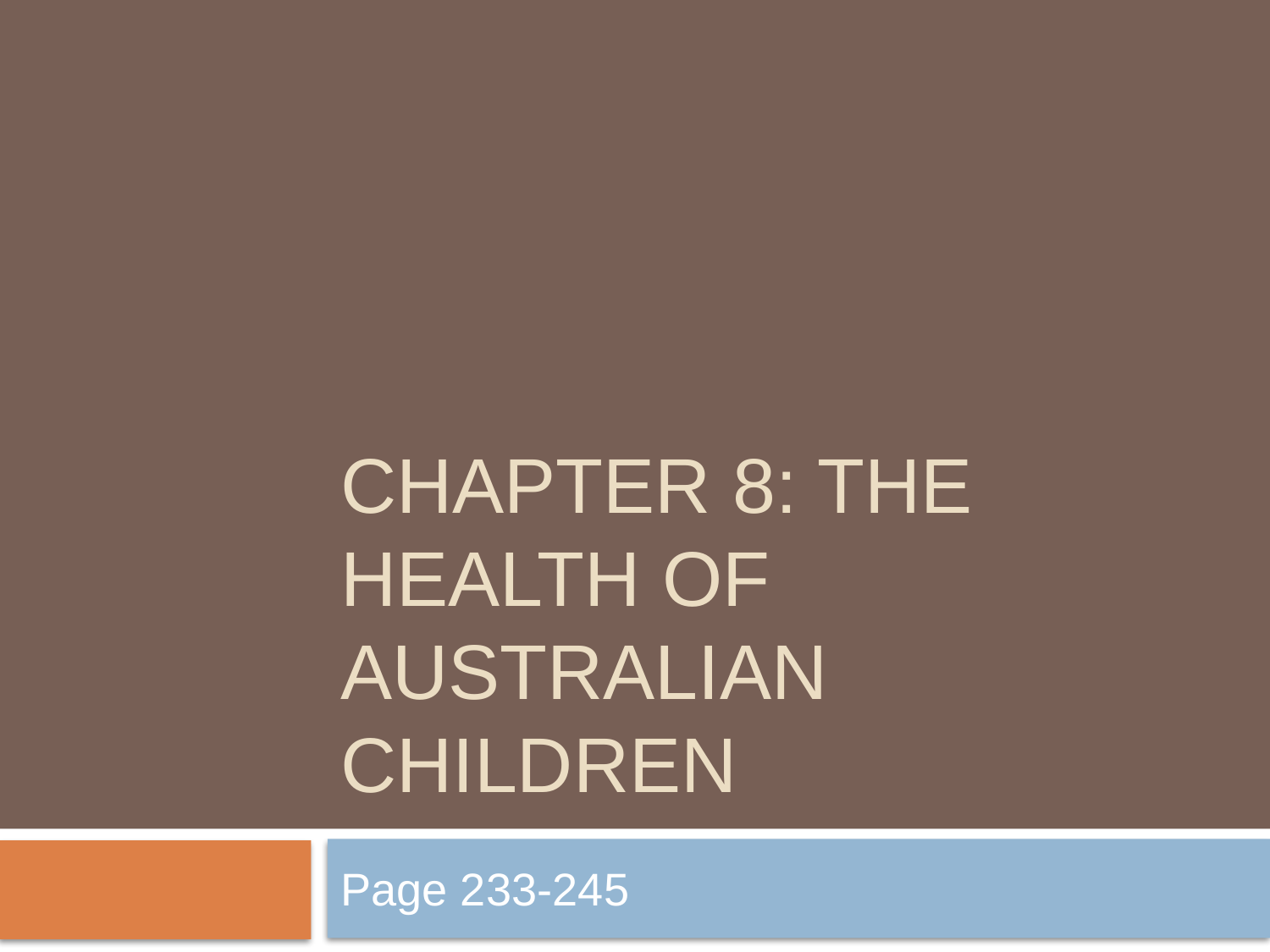

# Chapter 8: The health of australian children
Page 233-245